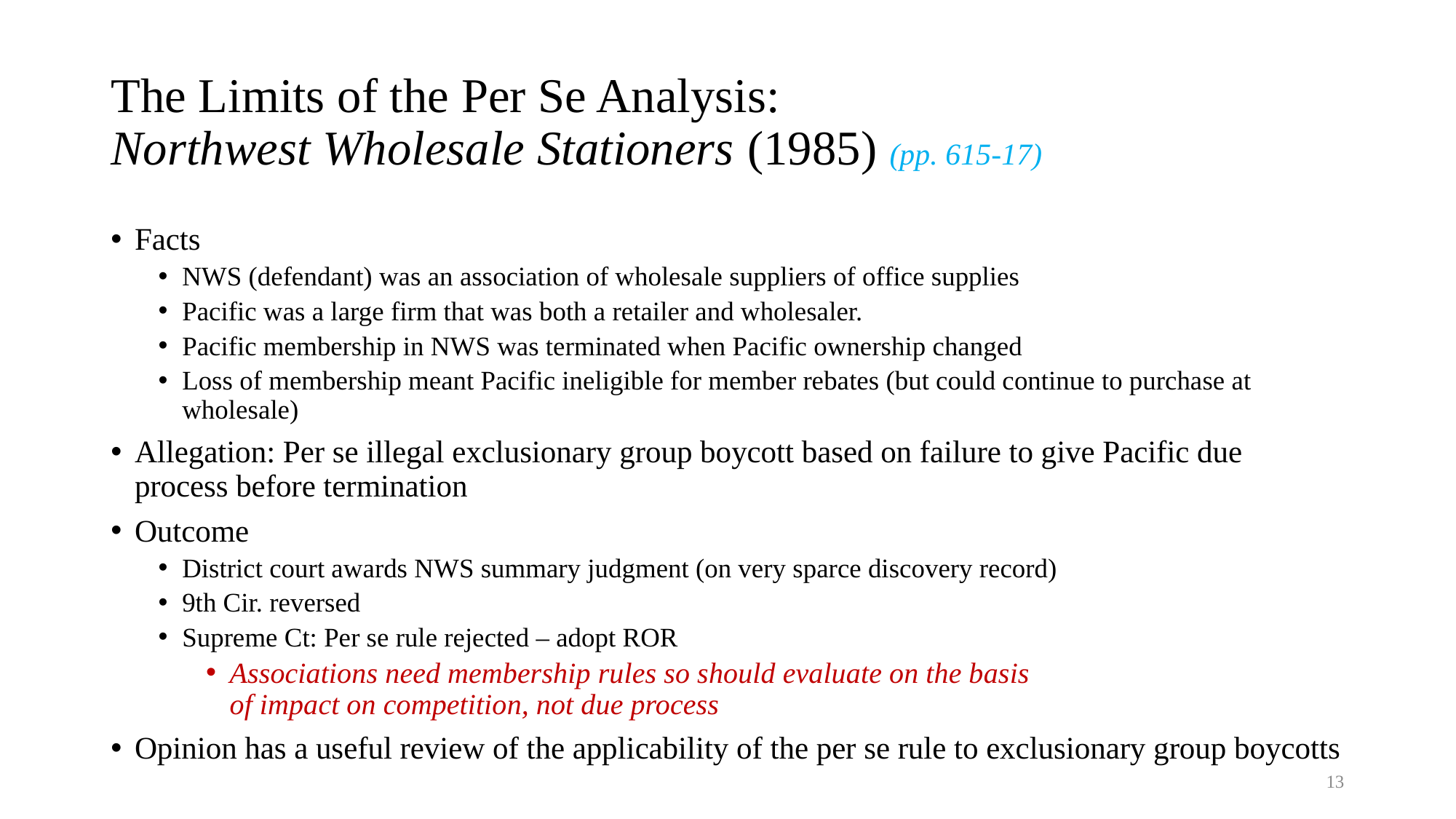

# The Limits of the Per Se Analysis: Northwest Wholesale Stationers (1985) (pp. 615-17)
Facts
NWS (defendant) was an association of wholesale suppliers of office supplies
Pacific was a large firm that was both a retailer and wholesaler.
Pacific membership in NWS was terminated when Pacific ownership changed
Loss of membership meant Pacific ineligible for member rebates (but could continue to purchase at wholesale)
Allegation: Per se illegal exclusionary group boycott based on failure to give Pacific due process before termination
Outcome
District court awards NWS summary judgment (on very sparce discovery record)
9th Cir. reversed
Supreme Ct: Per se rule rejected – adopt ROR
Associations need membership rules so should evaluate on the basis
of impact on competition, not due process
Opinion has a useful review of the applicability of the per se rule to exclusionary group boycotts

13